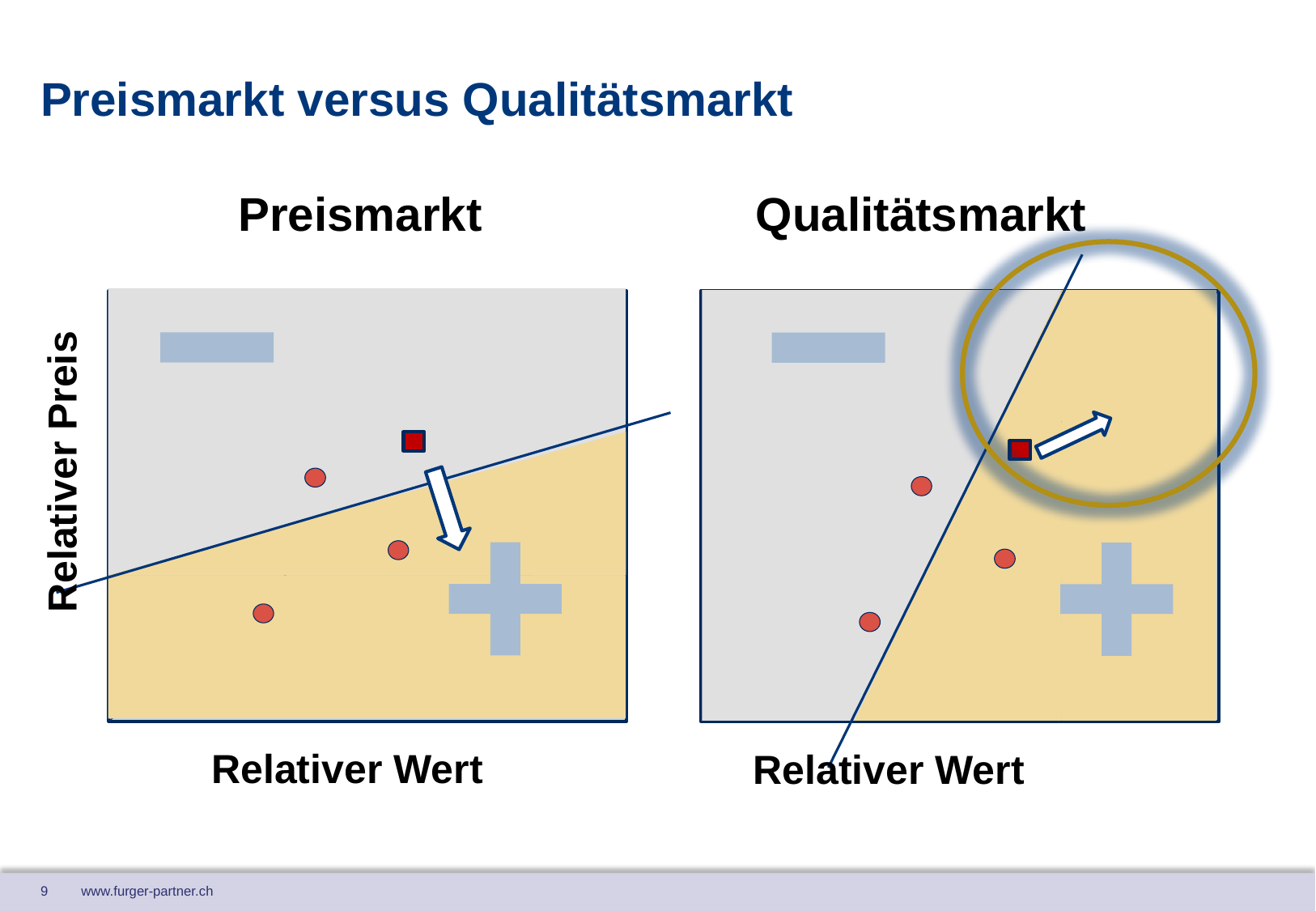

# Preismarkt versus Qualitätsmarkt
Preismarkt
Qualitätsmarkt

Relativer Preis

Relativer Wert
Relativer Wert